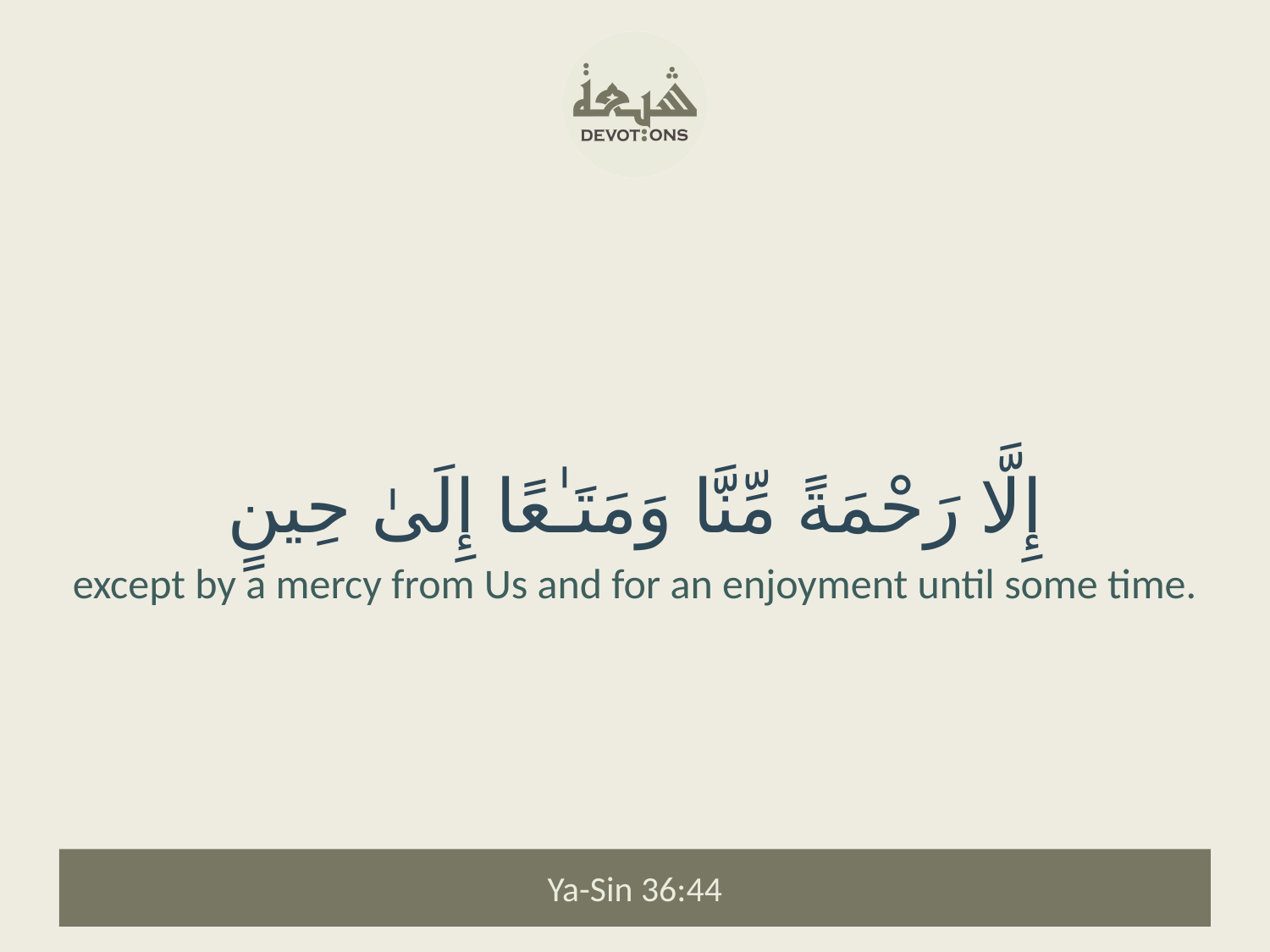

إِلَّا رَحْمَةً مِّنَّا وَمَتَـٰعًا إِلَىٰ حِينٍ
except by a mercy from Us and for an enjoyment until some time.
Ya-Sin 36:44